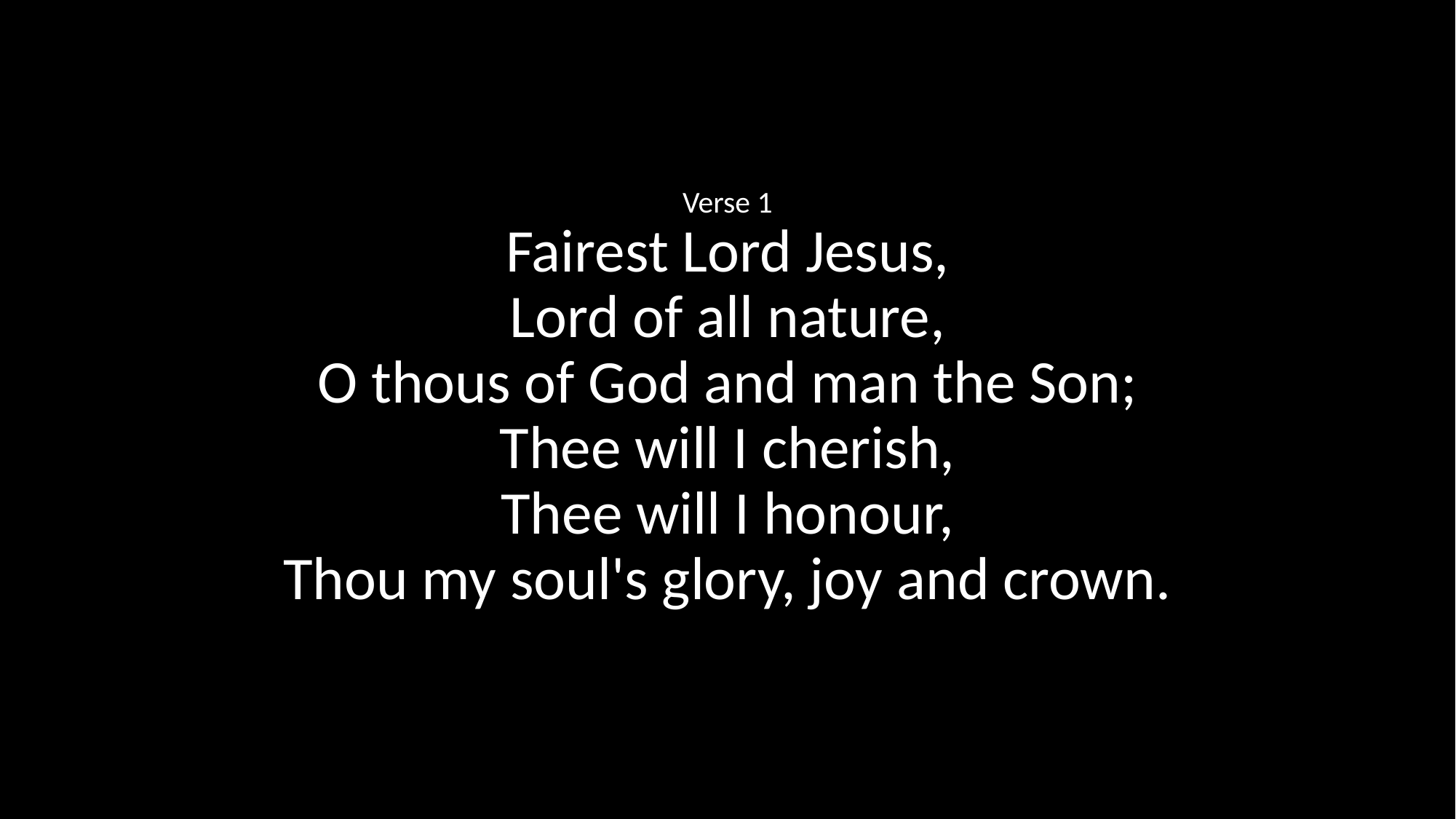

Verse 1
Fairest Lord Jesus,
Lord of all nature,
O thous of God and man the Son;
Thee will I cherish,
Thee will I honour,
Thou my soul's glory, joy and crown.